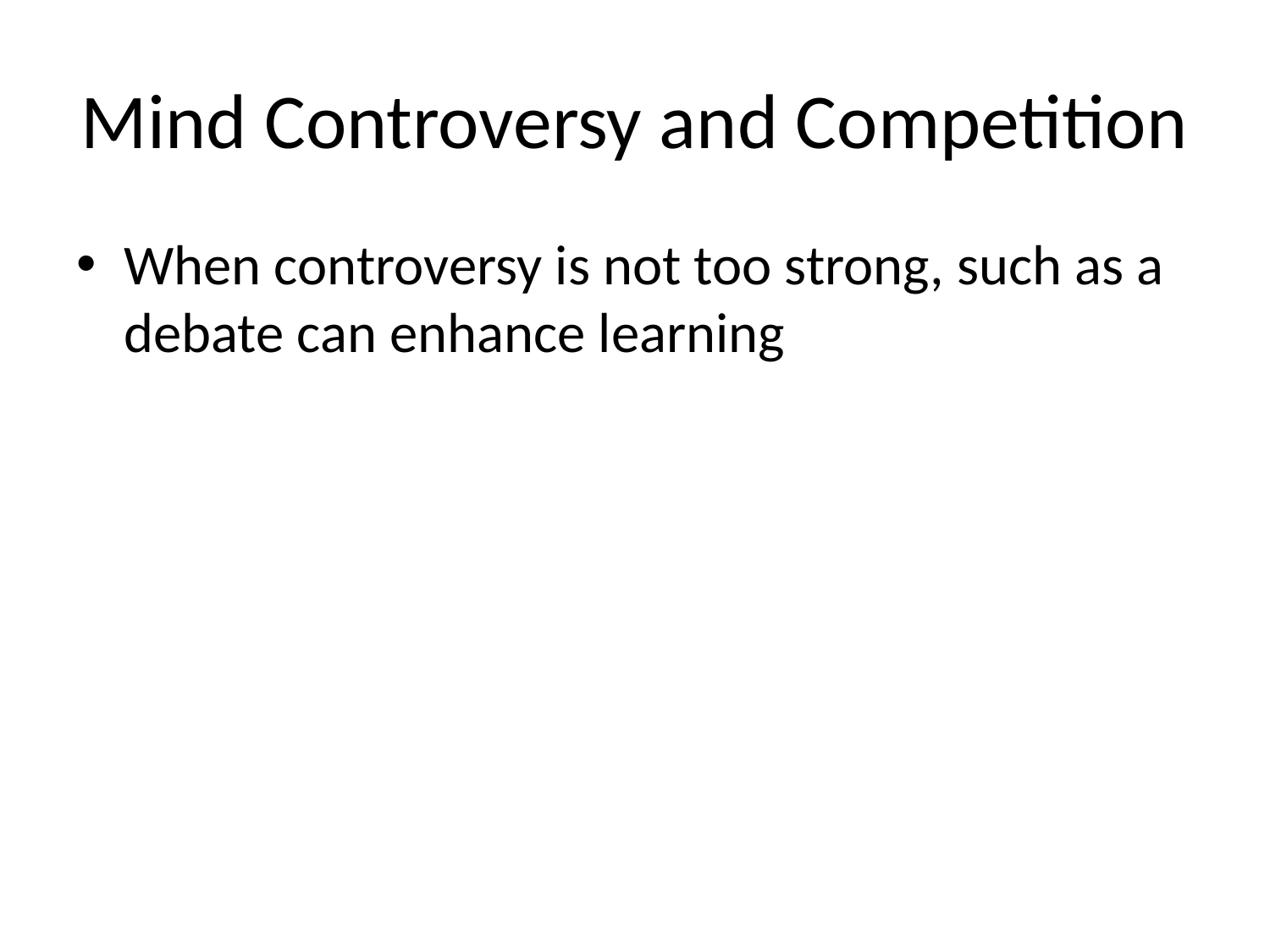

# Mind Controversy and Competition
When controversy is not too strong, such as a debate can enhance learning